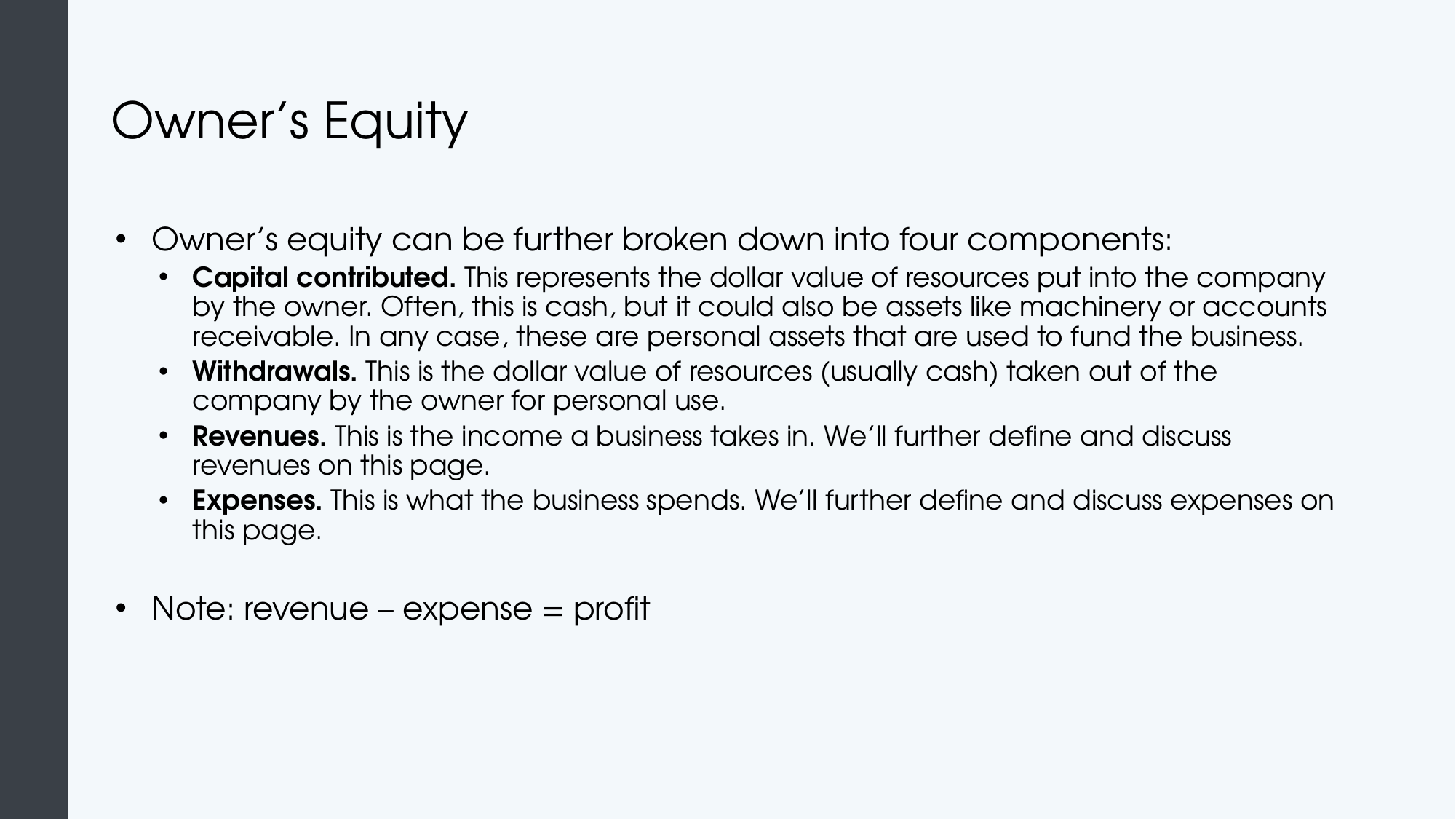

# Owner’s Equity
Owner’s equity can be further broken down into four components:
Capital contributed. This represents the dollar value of resources put into the company by the owner. Often, this is cash, but it could also be assets like machinery or accounts receivable. In any case, these are personal assets that are used to fund the business.
Withdrawals. This is the dollar value of resources (usually cash) taken out of the company by the owner for personal use.
Revenues. This is the income a business takes in. We’ll further define and discuss revenues on this page.
Expenses. This is what the business spends. We’ll further define and discuss expenses on this page.

Note: revenue – expense = profit